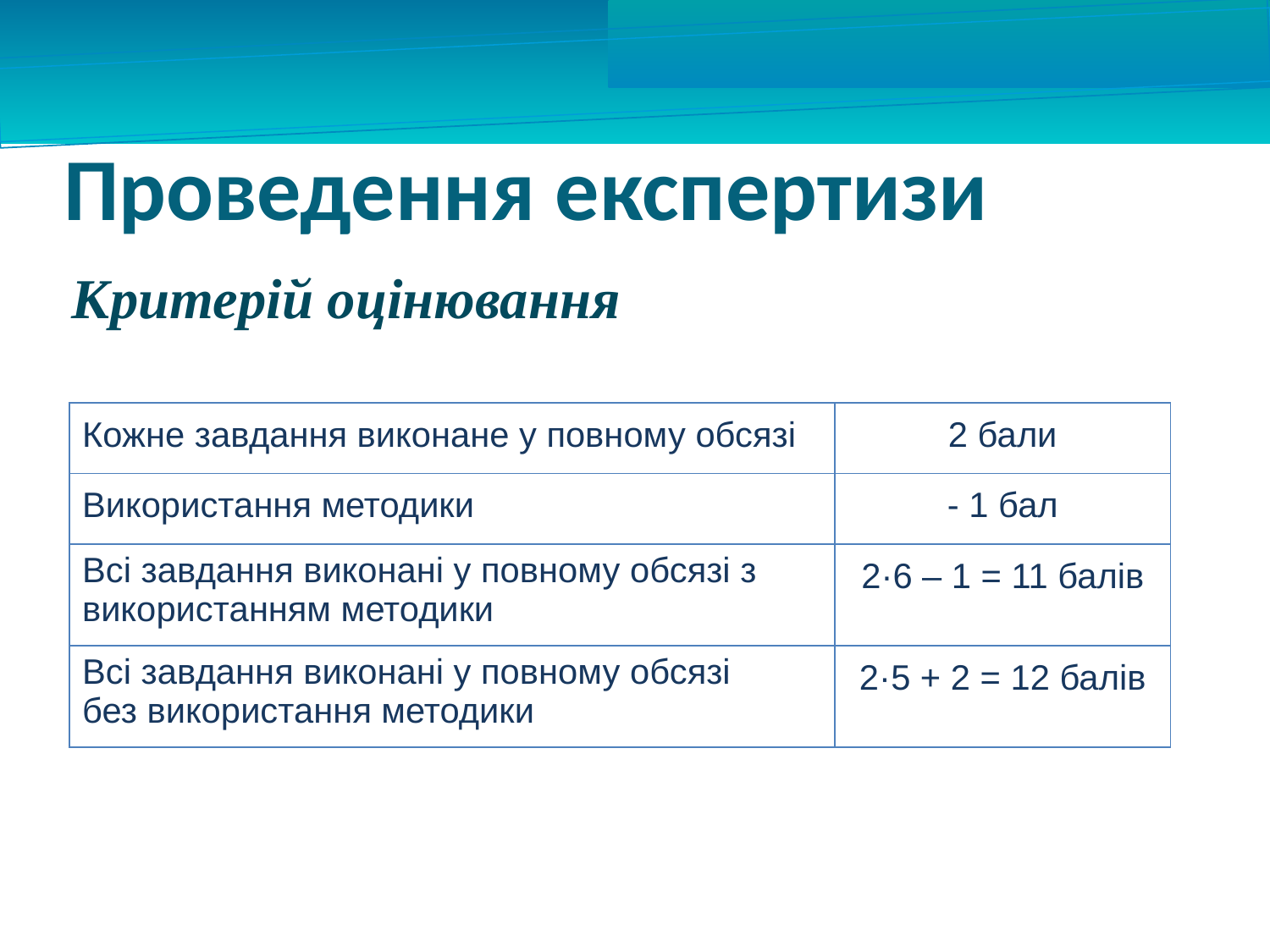

Проведення експертизи
Критерій оцінювання
| Кожне завдання виконане у повному обсязі | 2 бали |
| --- | --- |
| Використання методики | - 1 бал |
| Всі завдання виконані у повному обсязі з використанням методики | 2·6 – 1 = 11 балів |
| Всі завдання виконані у повному обсязі без використання методики | 2·5 + 2 = 12 балів |